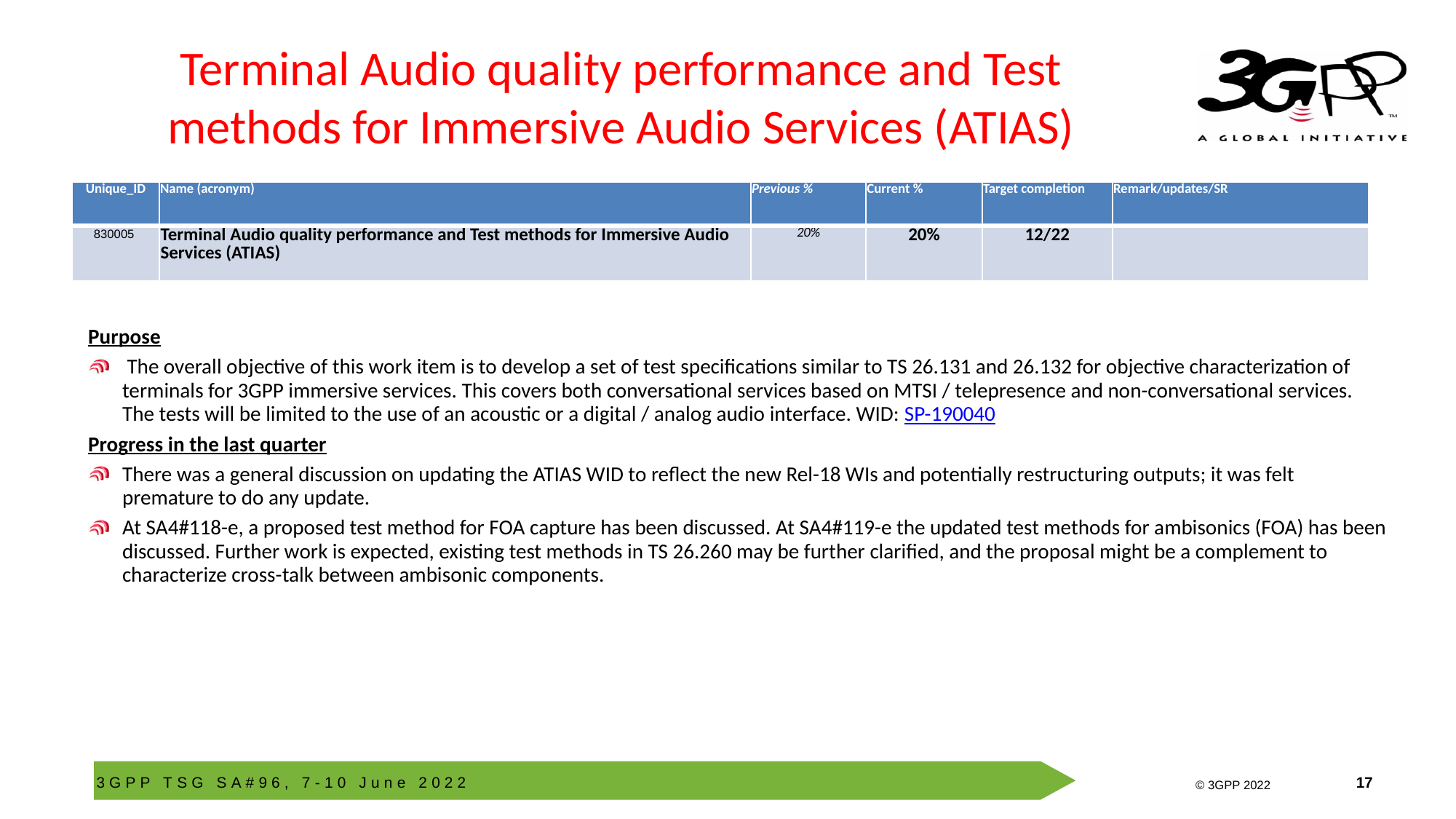

# Terminal Audio quality performance and Test methods for Immersive Audio Services (ATIAS)
| Unique\_ID | Name (acronym) | Previous % | Current % | Target completion | Remark/updates/SR |
| --- | --- | --- | --- | --- | --- |
| 830005 | Terminal Audio quality performance and Test methods for Immersive Audio Services (ATIAS) | 20% | 20% | 12/22 |  |
Purpose
 The overall objective of this work item is to develop a set of test specifications similar to TS 26.131 and 26.132 for objective characterization of terminals for 3GPP immersive services. This covers both conversational services based on MTSI / telepresence and non-conversational services. The tests will be limited to the use of an acoustic or a digital / analog audio interface. WID: SP-190040
Progress in the last quarter
There was a general discussion on updating the ATIAS WID to reflect the new Rel-18 WIs and potentially restructuring outputs; it was felt premature to do any update.
At SA4#118-e, a proposed test method for FOA capture has been discussed. At SA4#119-e the updated test methods for ambisonics (FOA) has been discussed. Further work is expected, existing test methods in TS 26.260 may be further clarified, and the proposal might be a complement to characterize cross-talk between ambisonic components.